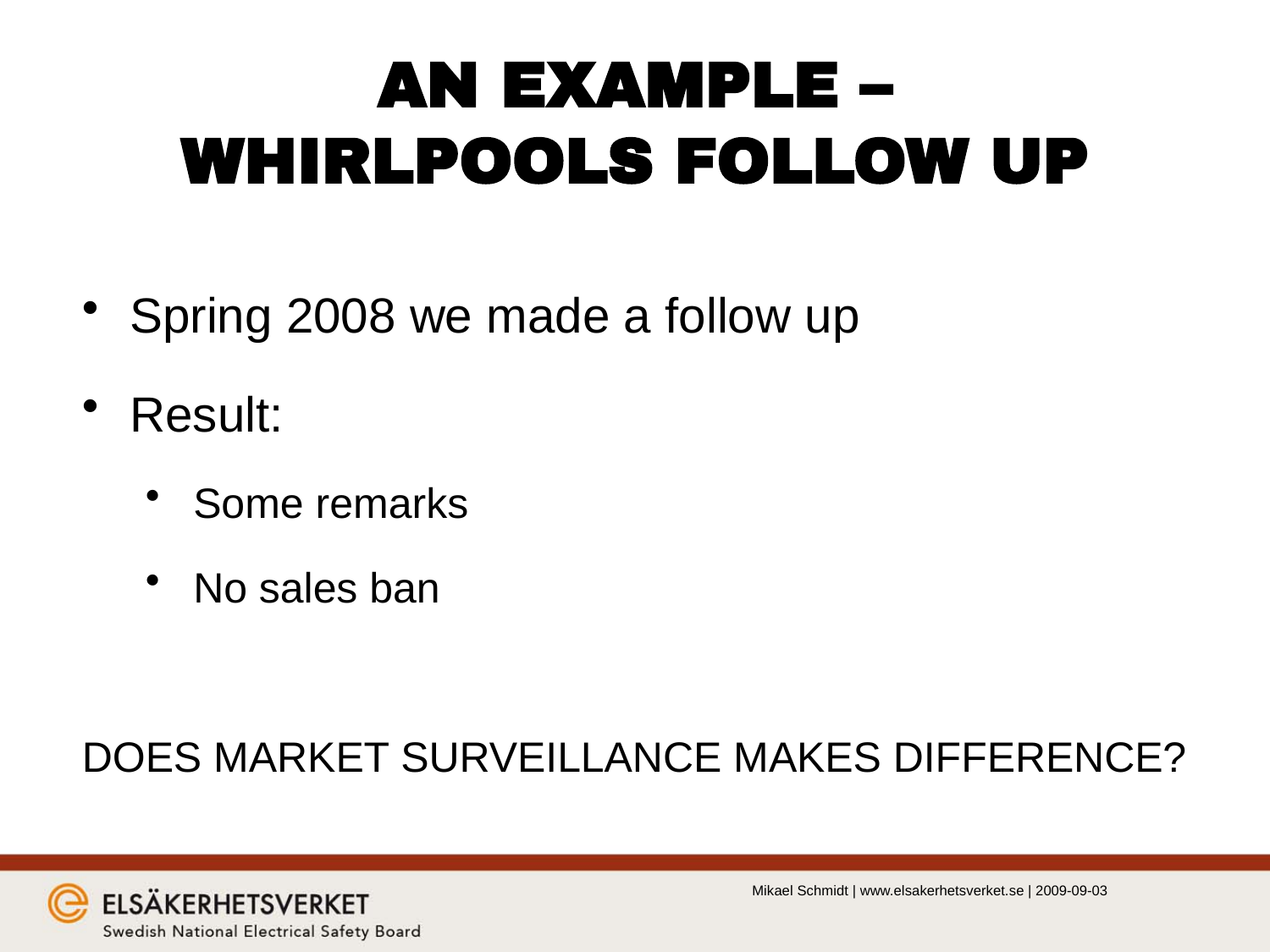

# AN EXAMPLE – WHIRLPOOLS FOLLOW UP
Spring 2008 we made a follow up
Result:
Some remarks
No sales ban

DOES MARKET SURVEILLANCE MAKES DIFFERENCE?
Mikael Schmidt | www.elsakerhetsverket.se | 2009-09-03